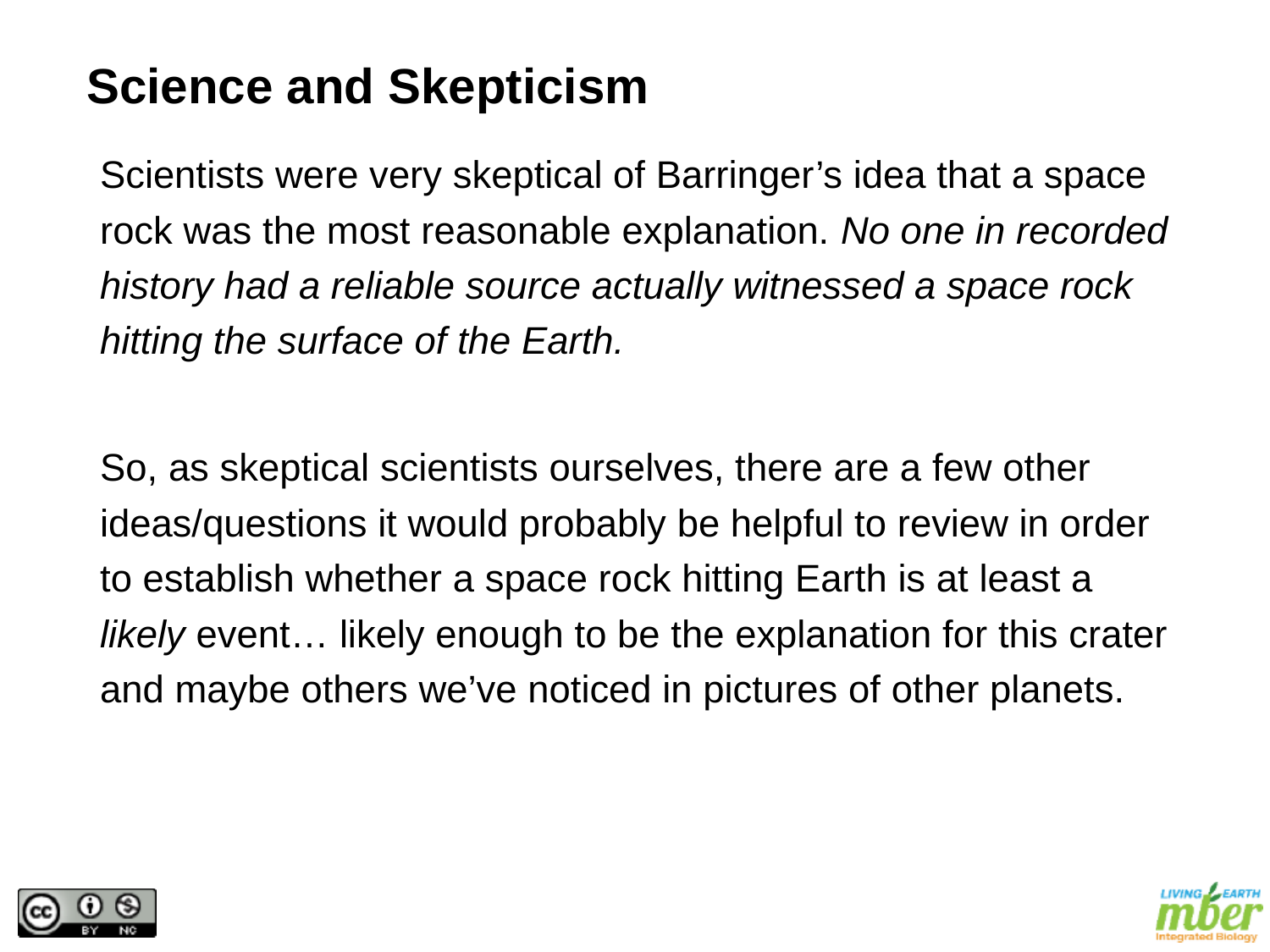

# Science and Skepticism
Scientists were very skeptical of Barringer’s idea that a space rock was the most reasonable explanation. No one in recorded history had a reliable source actually witnessed a space rock hitting the surface of the Earth.

So, as skeptical scientists ourselves, there are a few other ideas/questions it would probably be helpful to review in order to establish whether a space rock hitting Earth is at least a likely event… likely enough to be the explanation for this crater and maybe others we’ve noticed in pictures of other planets.